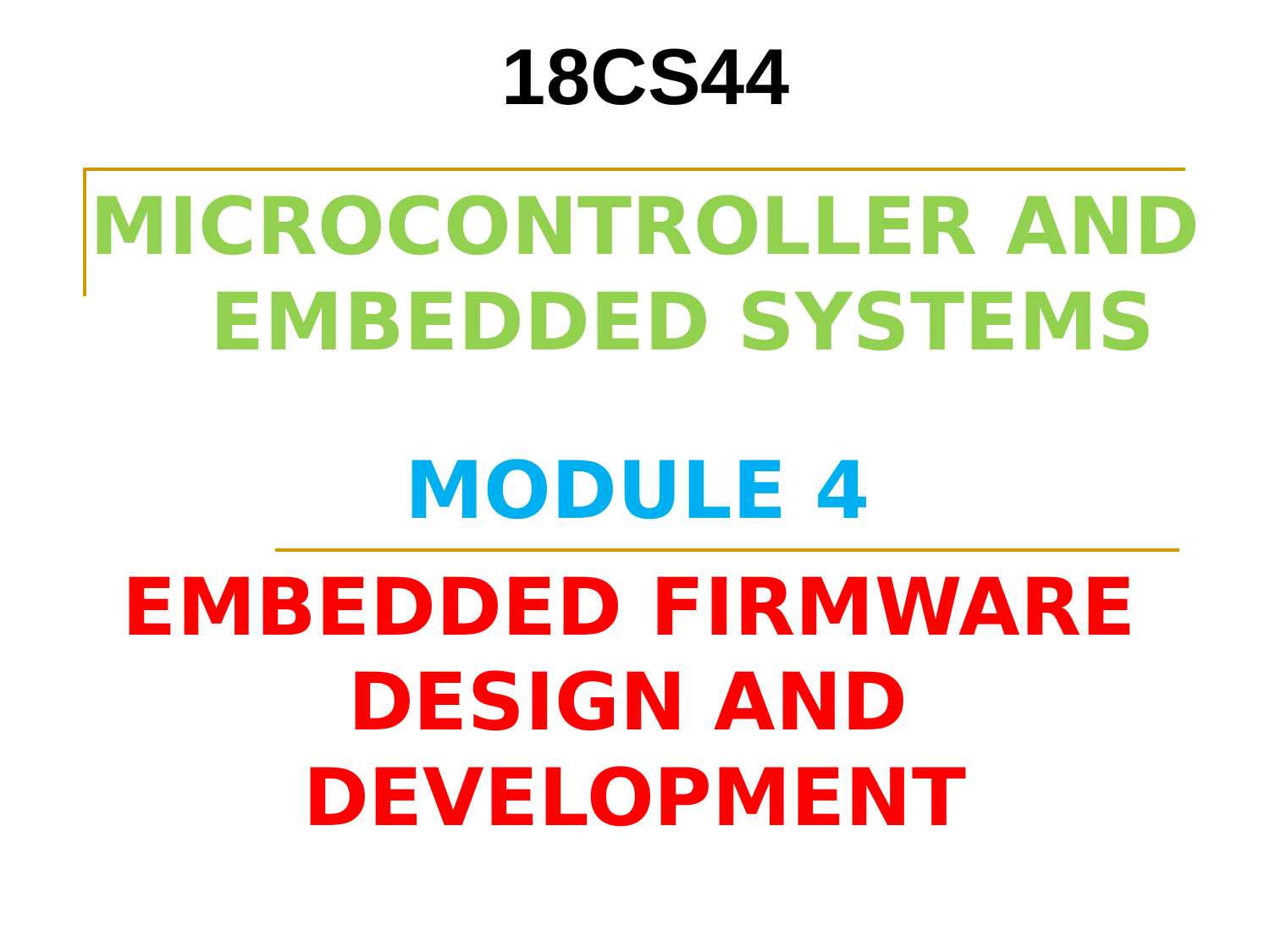

# 18CS44

MICROCONTROLLER AND  EMBEDDED SYSTEMS
MODULE 4  EMBEDDED FIRMWARE
DESIGN AND  DEVELOPMENT